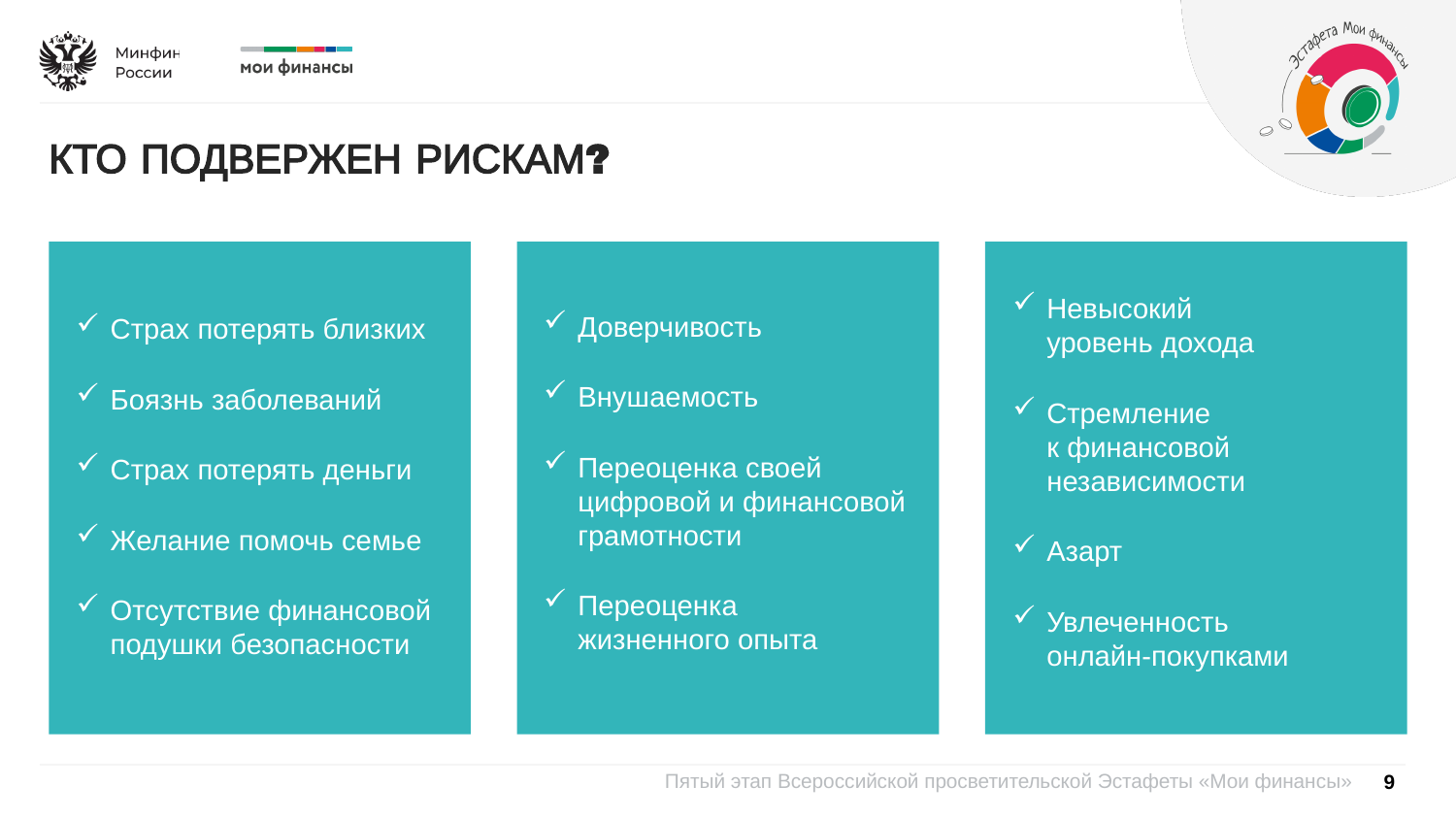

КТО ПОДВЕРЖЕН РИСКАМ?

Невысокий
уровень дохода
Стремление
к финансовой независимости
Азарт
Увлеченность
онлайн-покупками
Доверчивость
Внушаемость
Переоценка своей цифровой и финансовой грамотности
Переоценка
жизненного опыта
Страх потерять близких
Боязнь заболеваний
Страх потерять деньги
Желание помочь семье
Отсутствие финансовой подушки безопасности
9